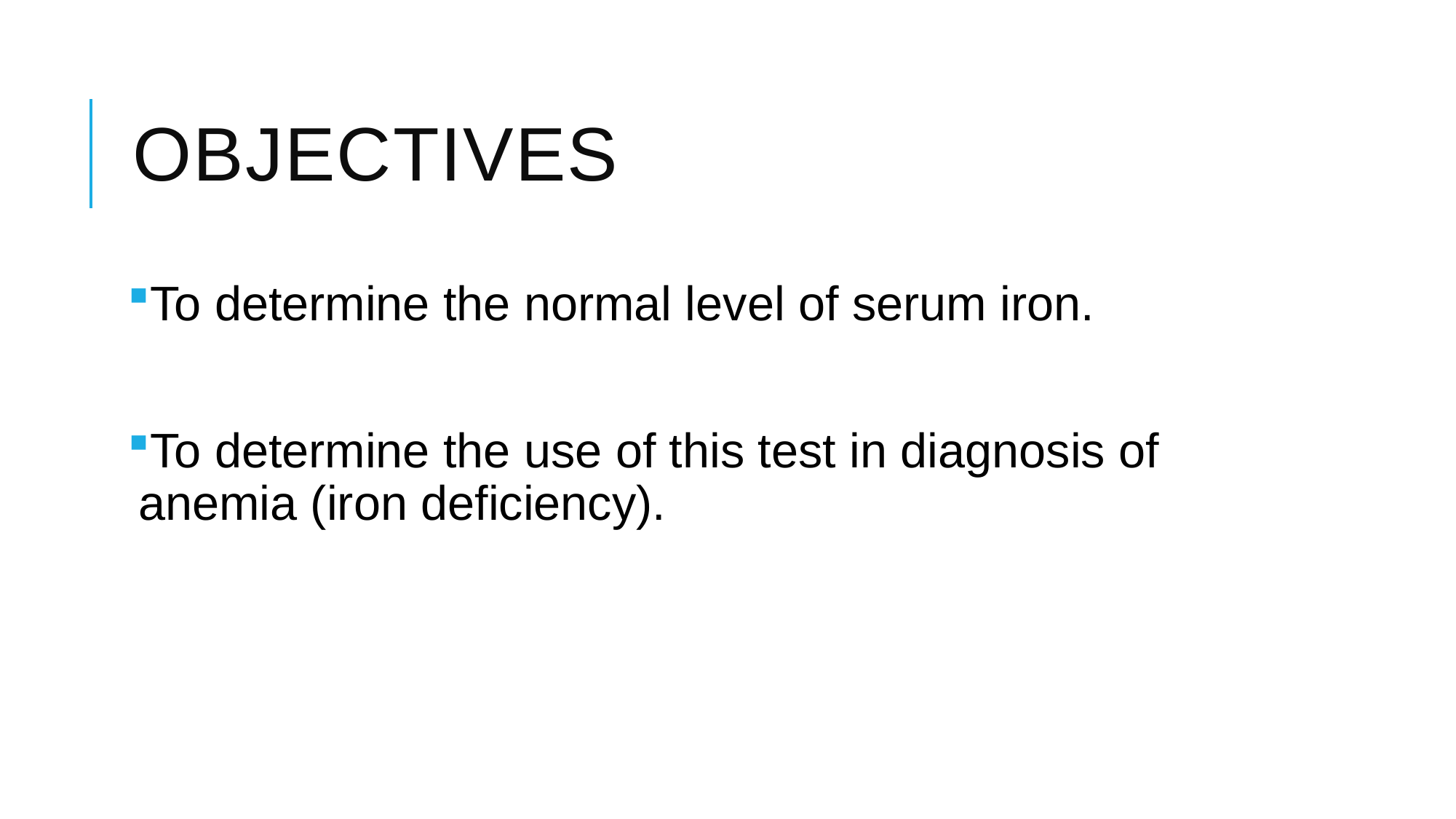

# Objectives
To determine the normal level of serum iron.

To determine the use of this test in diagnosis of anemia (iron deficiency).